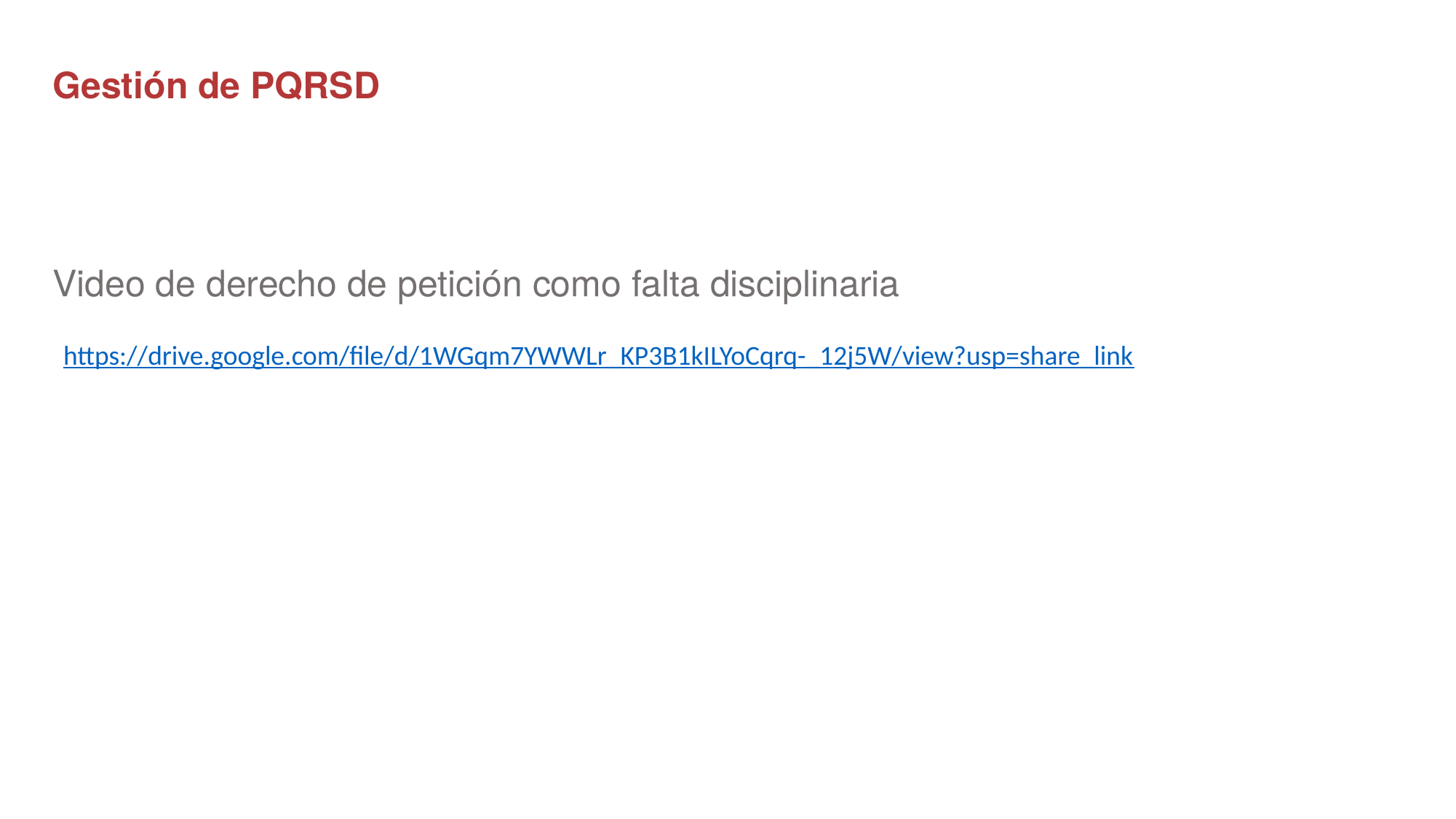

Gestión de PQRSD
Video de derecho de petición como falta disciplinaria
https://drive.google.com/file/d/1WGqm7YWWLr_KP3B1kILYoCqrq-_12j5W/view?usp=share_link